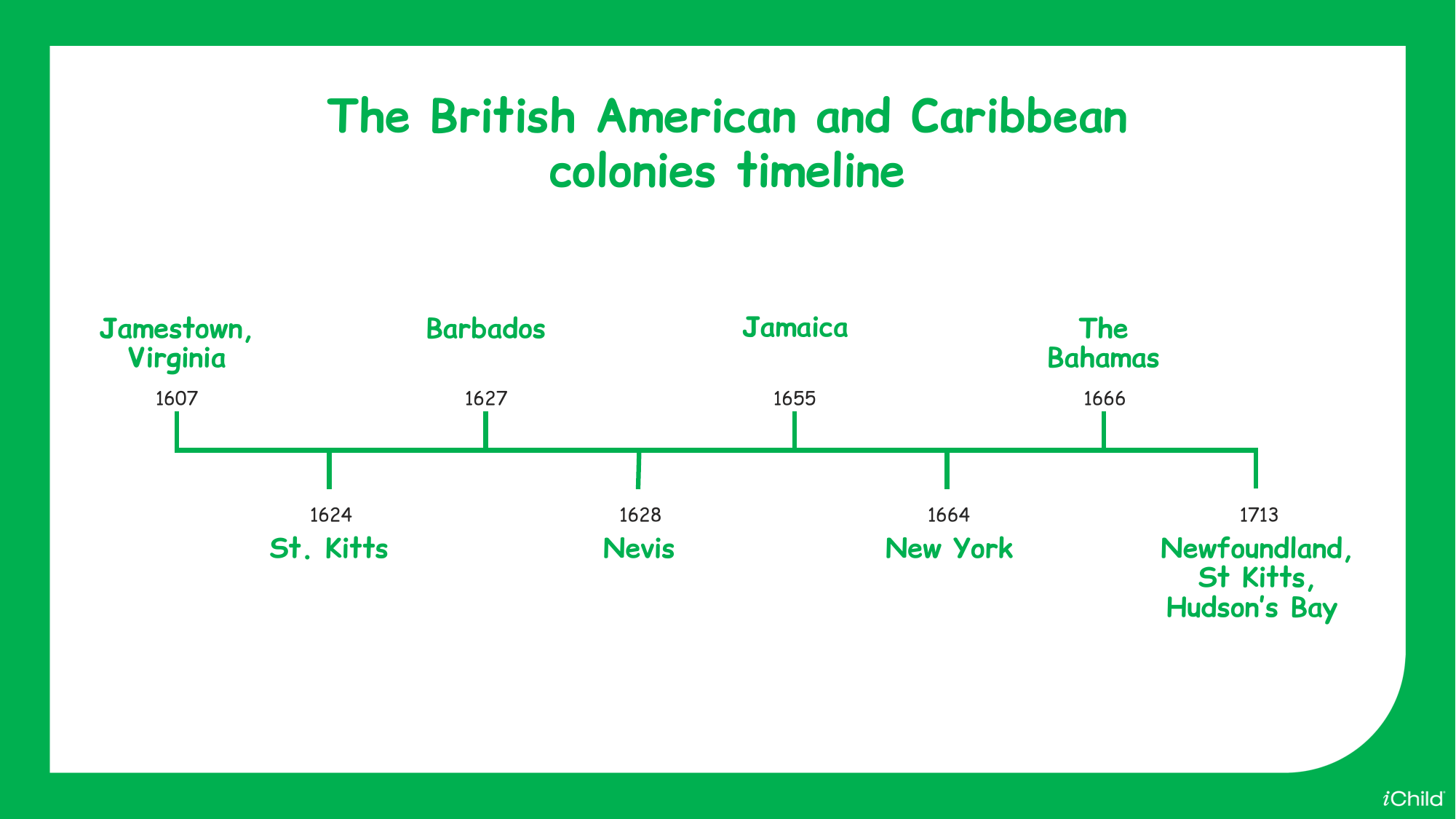

The British American and Caribbean
colonies timeline
Jamaica
The Bahamas
Jamestown,
Virginia
Barbados
1607
1627
1655
1666
1624
1628
1664
1713
New York
Newfoundland,
St Kitts,
Hudson’s Bay

St. Kitts
Nevis